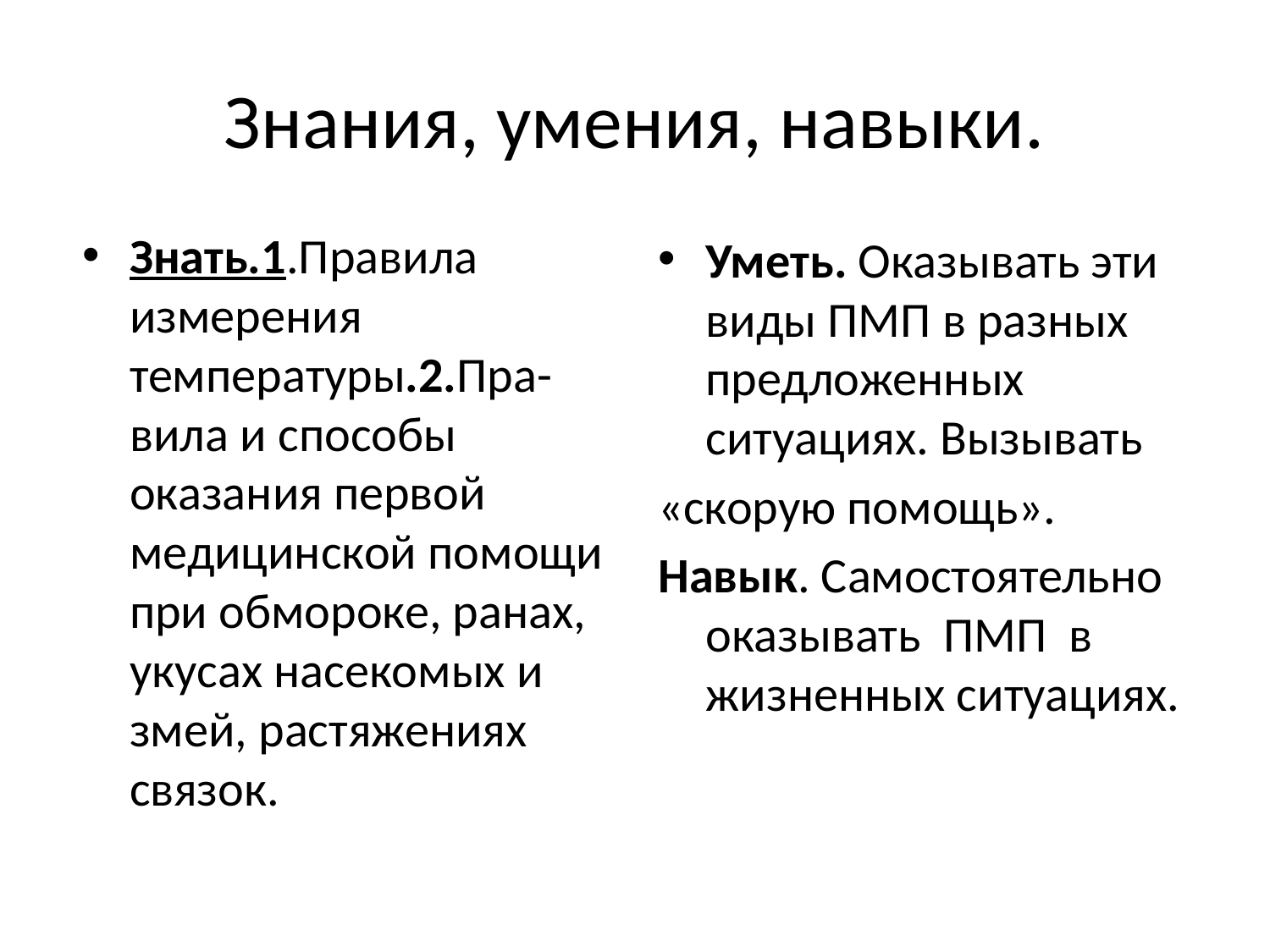

# Знания, умения, навыки.
Знать.1.Правила измерения температуры.2.Пра-вила и способы оказания первой медицинской помощи при обмороке, ранах, укусах насекомых и змей, растяжениях связок.
Уметь. Оказывать эти виды ПМП в разных предложенных ситуациях. Вызывать
«скорую помощь».
Навык. Самостоятельно оказывать  ПМП  в  жизненных ситуациях.